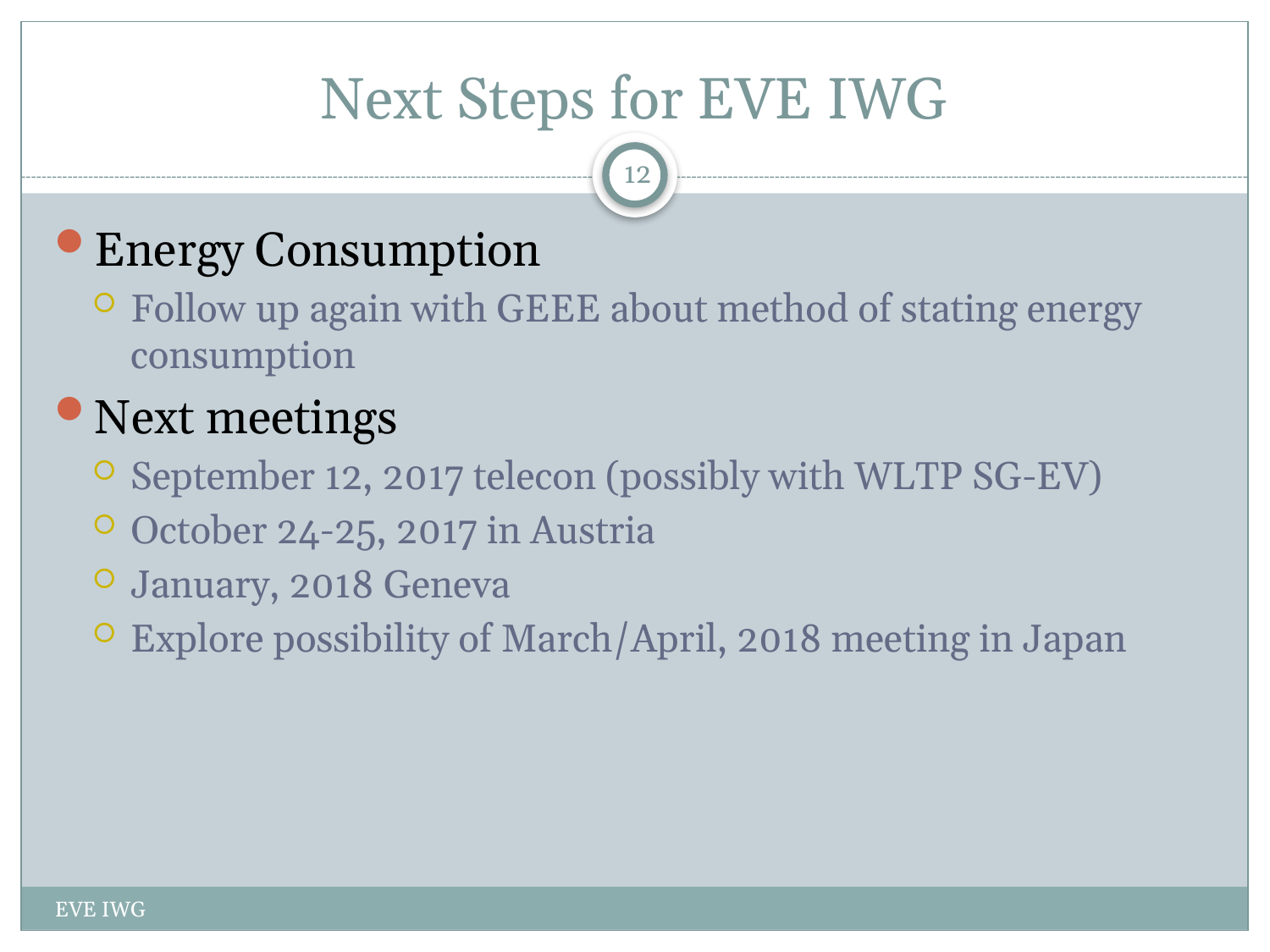

# Next Steps for EVE IWG
12
Energy Consumption
Follow up again with GEEE about method of stating energy consumption
Next meetings
September 12, 2017 telecon (possibly with WLTP SG-EV)
October 24-25, 2017 in Austria
January, 2018 Geneva
Explore possibility of March/April, 2018 meeting in Japan

EVE IWG